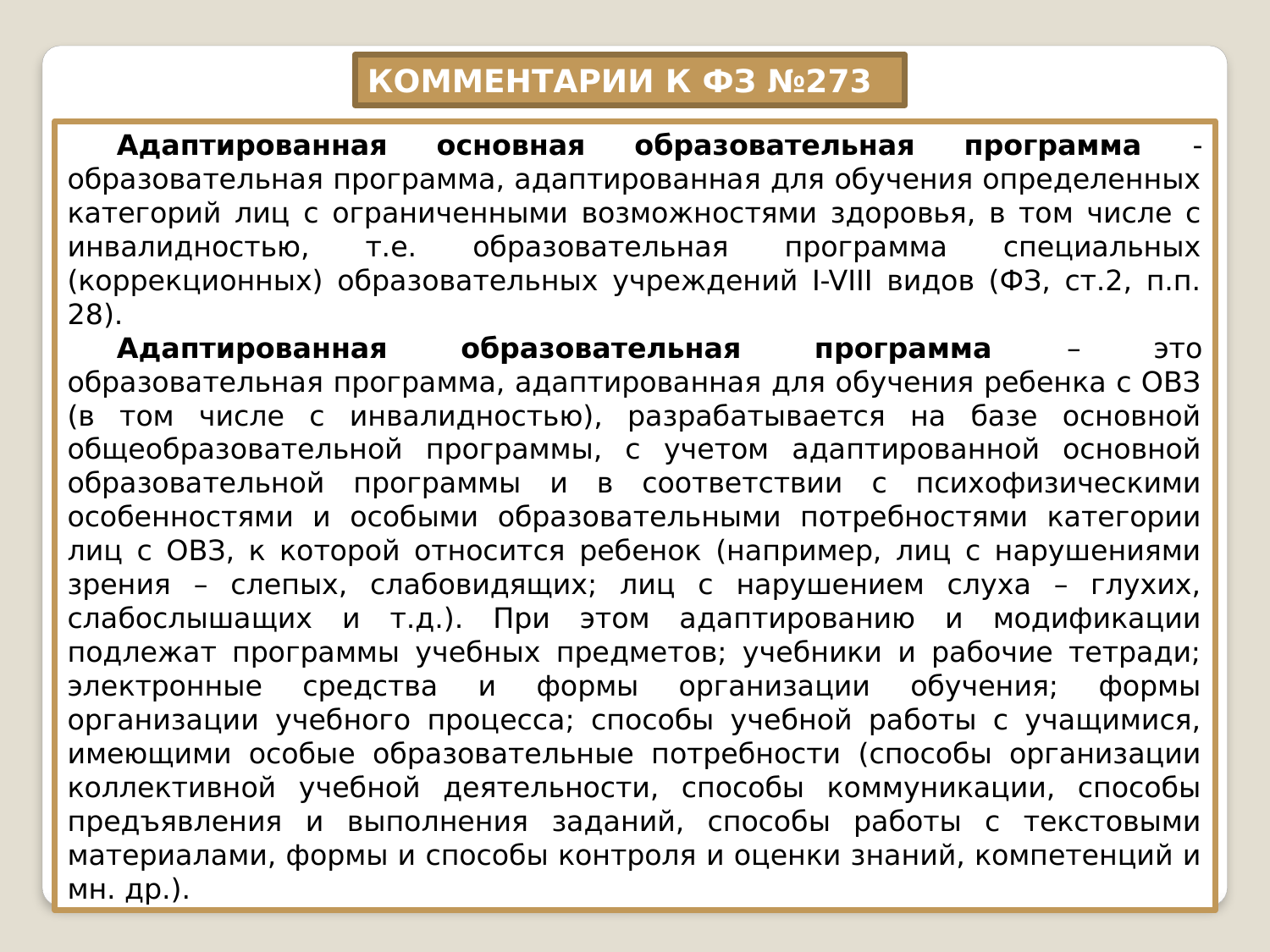

КОММЕНТАРИИ К ФЗ №273
Адаптированная основная образовательная программа - образовательная программа, адаптированная для обучения определенных категорий лиц с ограниченными возможностями здоровья, в том числе с инвалидностью, т.е. образовательная программа специальных (коррекционных) образовательных учреждений I-VIII видов (ФЗ, ст.2, п.п. 28).
Адаптированная образовательная программа – это образовательная программа, адаптированная для обучения ребенка с ОВЗ (в том числе с инвалидностью), разрабатывается на базе основной общеобразовательной программы, с учетом адаптированной основной образовательной программы и в соответствии с психофизическими особенностями и особыми образовательными потребностями категории лиц с ОВЗ, к которой относится ребенок (например, лиц с нарушениями зрения – слепых, слабовидящих; лиц с нарушением слуха – глухих, слабослышащих и т.д.). При этом адаптированию и модификации подлежат программы учебных предметов; учебники и рабочие тетради; электронные средства и формы организации обучения; формы организации учебного процесса; способы учебной работы с учащимися, имеющими особые образовательные потребности (способы организации коллективной учебной деятельности, способы коммуникации, способы предъявления и выполнения заданий, способы работы с текстовыми материалами, формы и способы контроля и оценки знаний, компетенций и мн. др.).